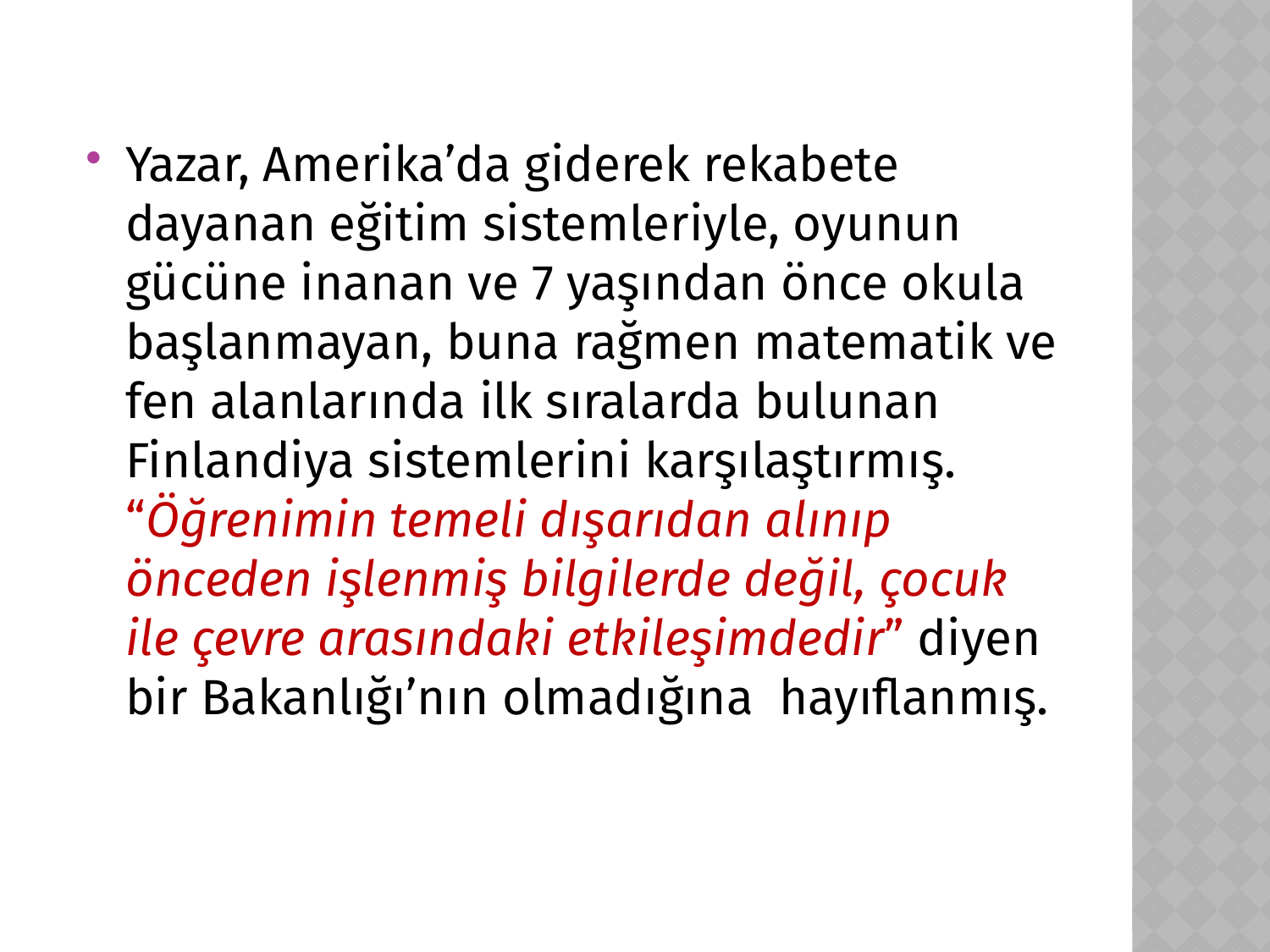

Yazar, Amerika’da giderek rekabete dayanan eğitim sistemleriyle, oyunun gücüne inanan ve 7 yaşından önce okula başlanmayan, buna rağmen matematik ve fen alanlarında ilk sıralarda bulunan Finlandiya sistemlerini karşılaştırmış. “Öğrenimin temeli dışarıdan alınıp önceden işlenmiş bilgilerde değil, çocuk ile çevre arasındaki etkileşimdedir” diyen bir Bakanlığı’nın olmadığına  hayıflanmış.